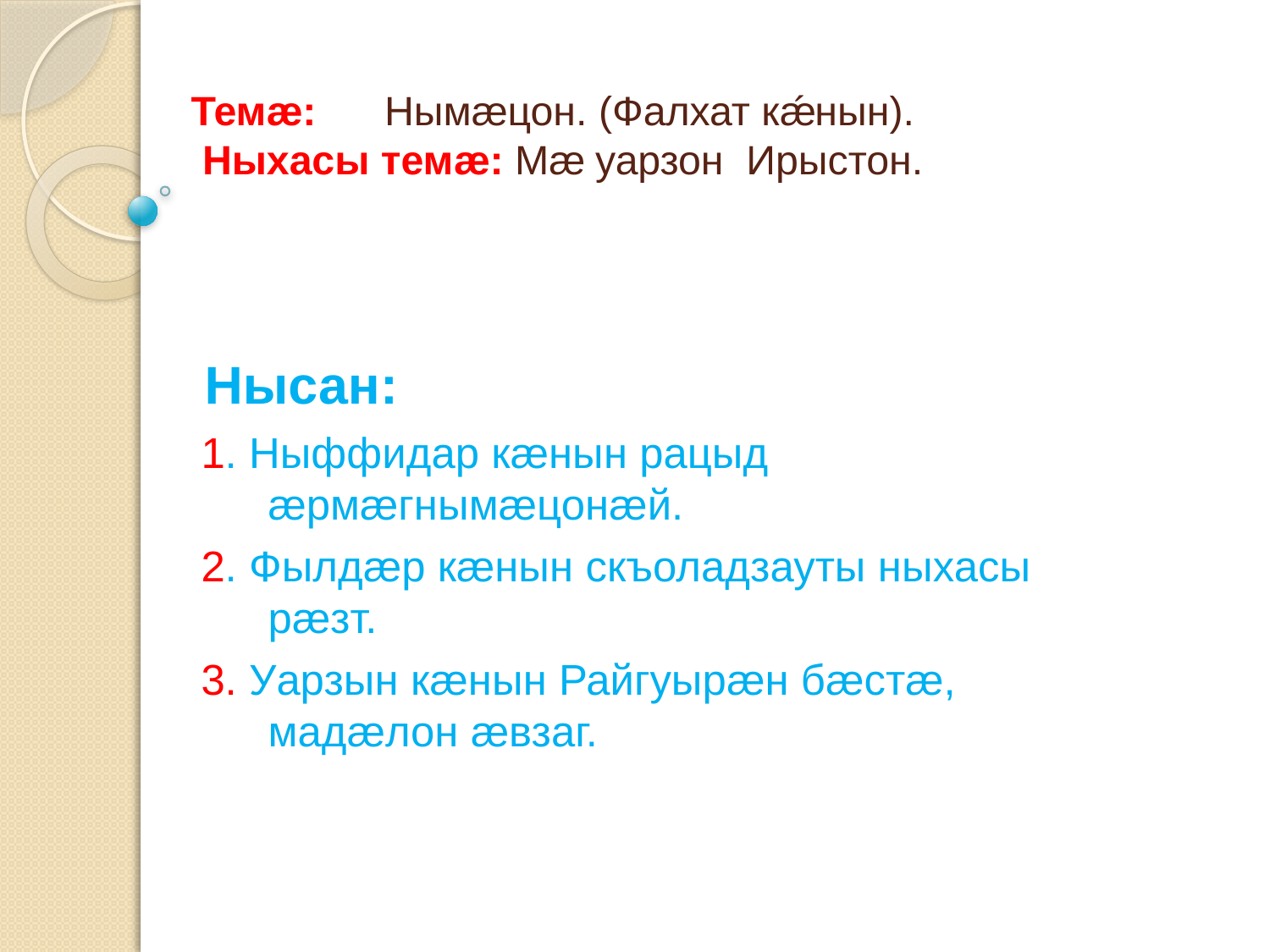

# Темæ:      Нымæцон. (Фалхат кǽнын). Ныхасы темæ: Мæ уарзон  Ирыстон.

Нысан:
1. Ныффидар кæнын рацыд  æрмæгнымæцонæй.
2. Фылдæр кæнын скъоладзауты ныхасы рæзт.
3. Уарзын кæнын Райгуырæн бæстæ, мадæлон æвзаг.